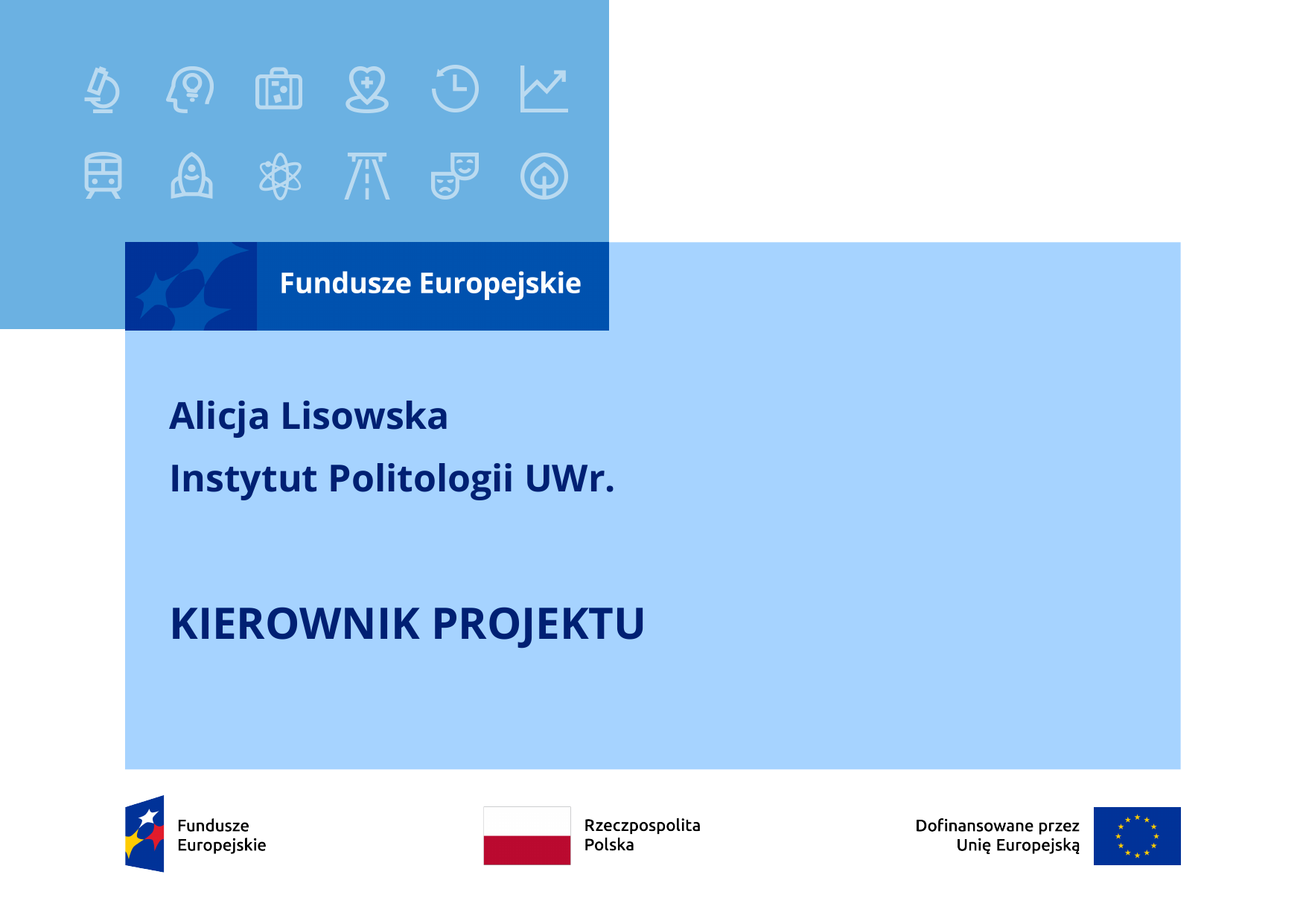

# Alicja Lisowska Instytut Politologii UWr.
KIEROWNIK PROJEKTU